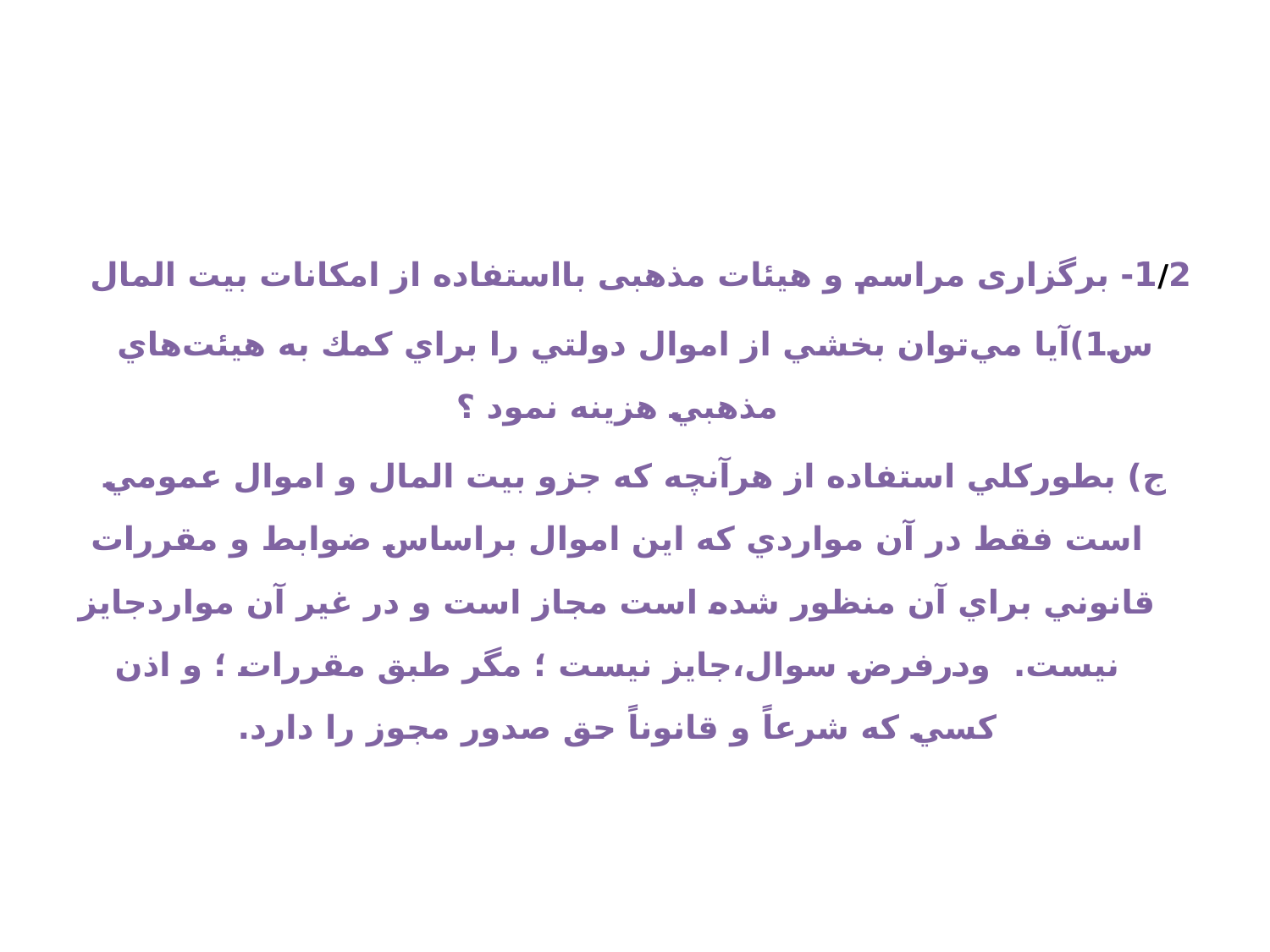

1/2- برگزاری مراسم و هیئات مذهبی بااستفاده از امكانات بيت المال
س1)آيا مي‌توان بخشي از اموال دولتي را براي كمك به هيئت‌هاي مذهبي هزينه نمود ؟
ج) بطوركلي استفاده از هرآنچه كه جزو بيت المال و اموال عمومي است فقط در آن مواردي كه اين اموال براساس ضوابط و مقررات قانوني براي آن منظور شده است مجاز است و در غير آن مواردجايز نيست.  ودرفرض سوال،جايز نيست ؛ مگر طبق مقررات ؛ و اذن كسي كه شرعاً و قانوناً حق صدور مجوز را دارد.